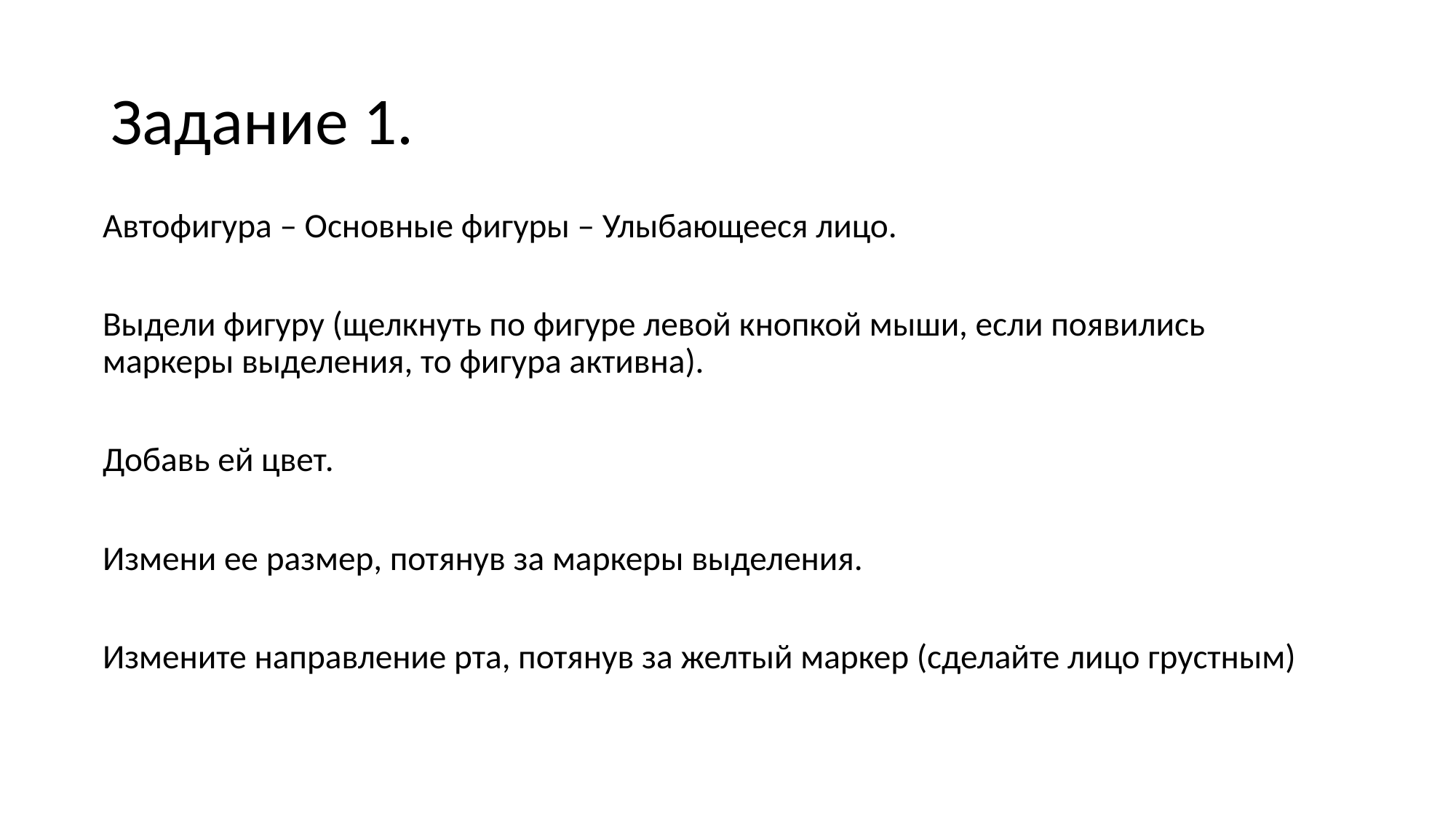

# Задание 1.
Автофигура – Основные фигуры – Улыбающееся лицо.

Выдели фигуру (щелкнуть по фигуре левой кнопкой мыши, если появились маркеры выделения, то фигура активна).

Добавь ей цвет.

Измени ее размер, потянув за маркеры выделения.

Измените направление рта, потянув за желтый маркер (сделайте лицо грустным)